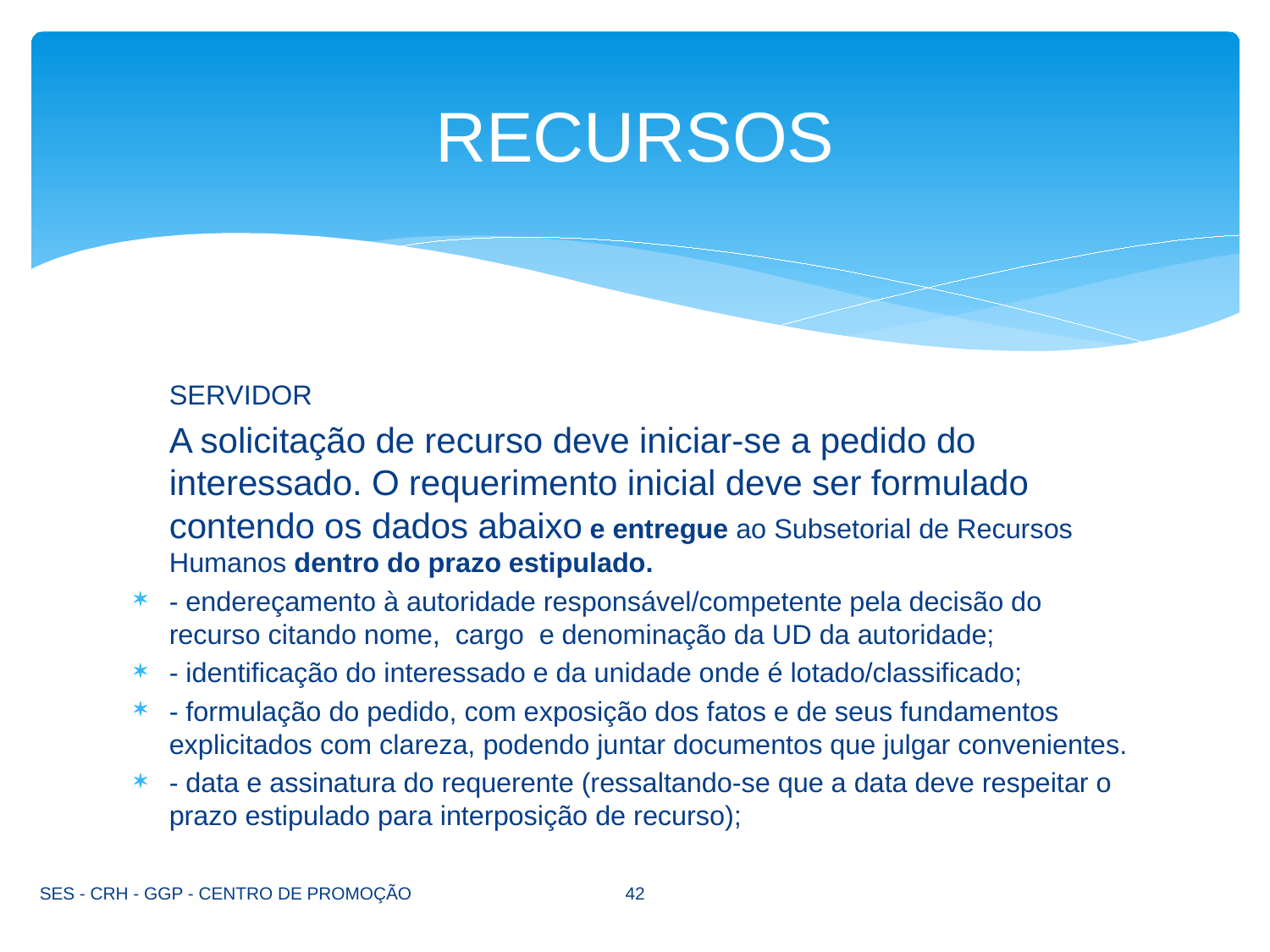

# RECURSOS
	SERVIDOR
	A solicitação de recurso deve iniciar-se a pedido do interessado. O requerimento inicial deve ser formulado  contendo os dados abaixo e entregue ao Subsetorial de Recursos Humanos dentro do prazo estipulado.
- endereçamento à autoridade responsável/competente pela decisão do recurso citando nome,  cargo  e denominação da UD da autoridade;
- identificação do interessado e da unidade onde é lotado/classificado;
- formulação do pedido, com exposição dos fatos e de seus fundamentos explicitados com clareza, podendo juntar documentos que julgar convenientes.
- data e assinatura do requerente (ressaltando-se que a data deve respeitar o prazo estipulado para interposição de recurso);

42
SES - CRH - GGP - CENTRO DE PROMOÇÃO